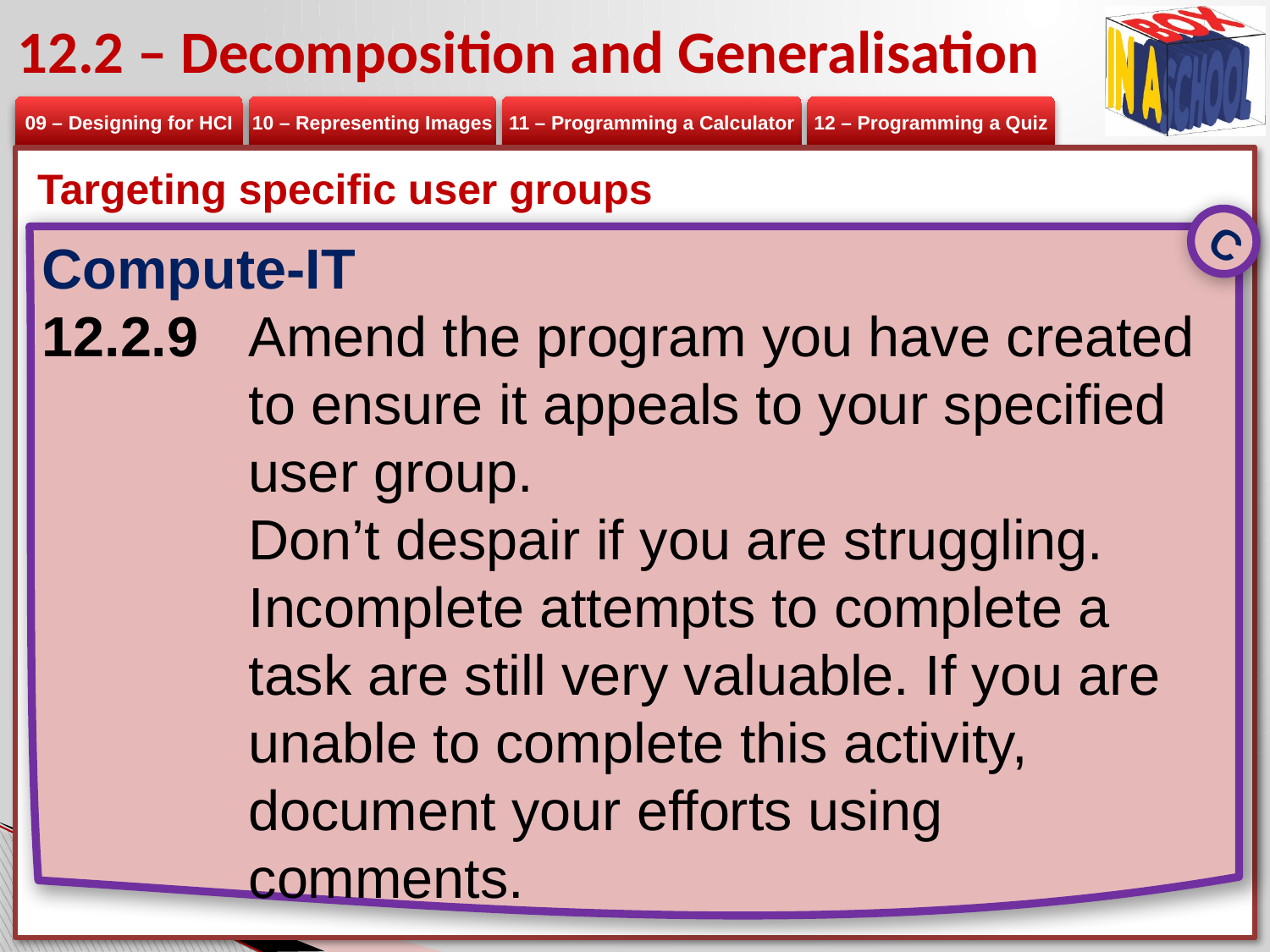

# 12.2 – Decomposition and Generalisation
Targeting specific user groups
C
Compute-IT
12.2.9 	Amend the program you have created to ensure it appeals to your specified user group.
	Don’t despair if you are struggling. Incomplete attempts to complete a task are still very valuable. If you are unable to complete this activity, document your efforts using comments.